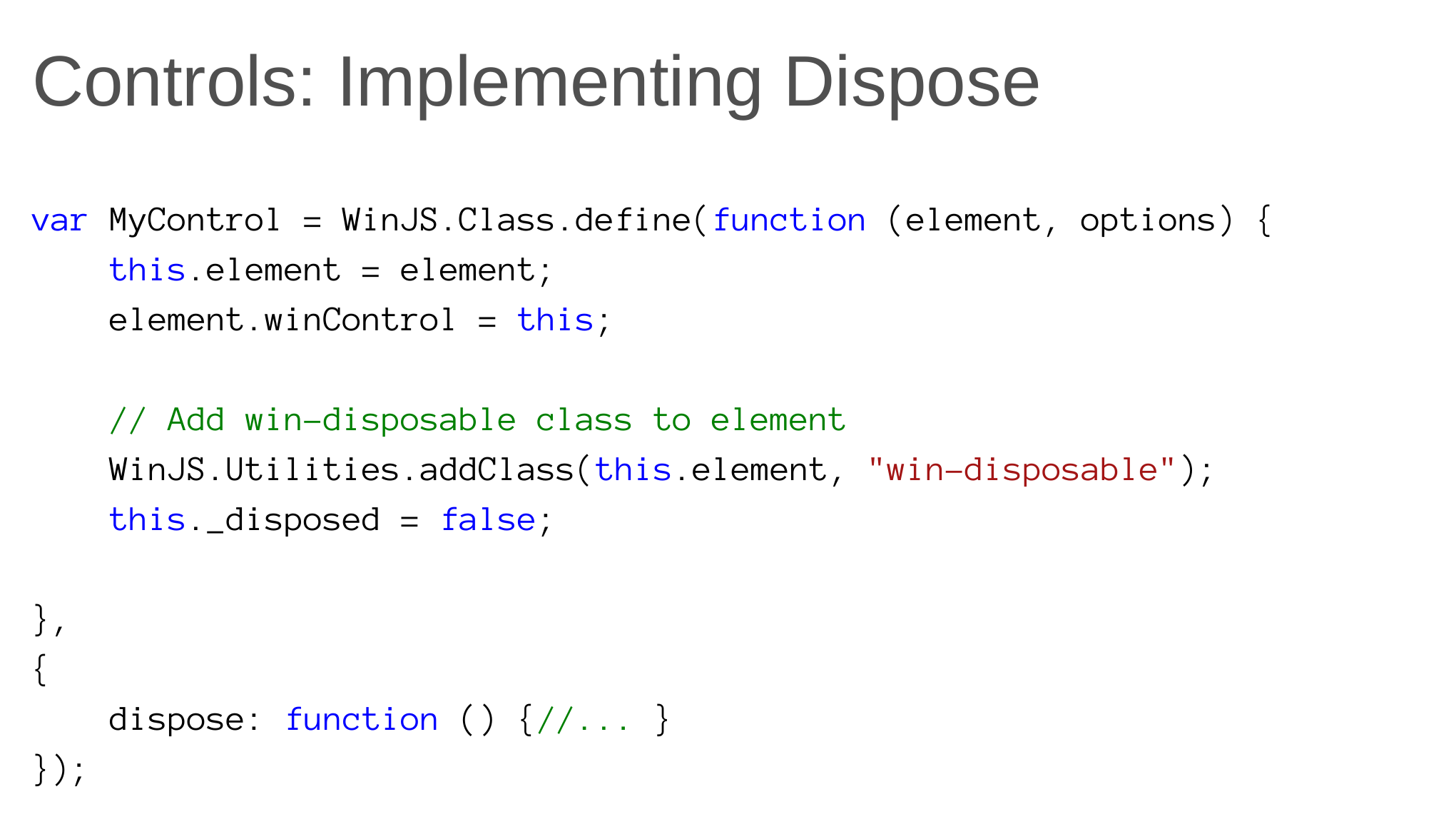

# Controls: Implementing Dispose
var MyControl = WinJS.Class.define(function (element, options) {
    this.element = element;
    element.winControl = this;

    // Add win-disposable class to element
    WinJS.Utilities.addClass(this.element, "win-disposable");
    this._disposed = false;

},
{
    dispose: function () {//... }
});